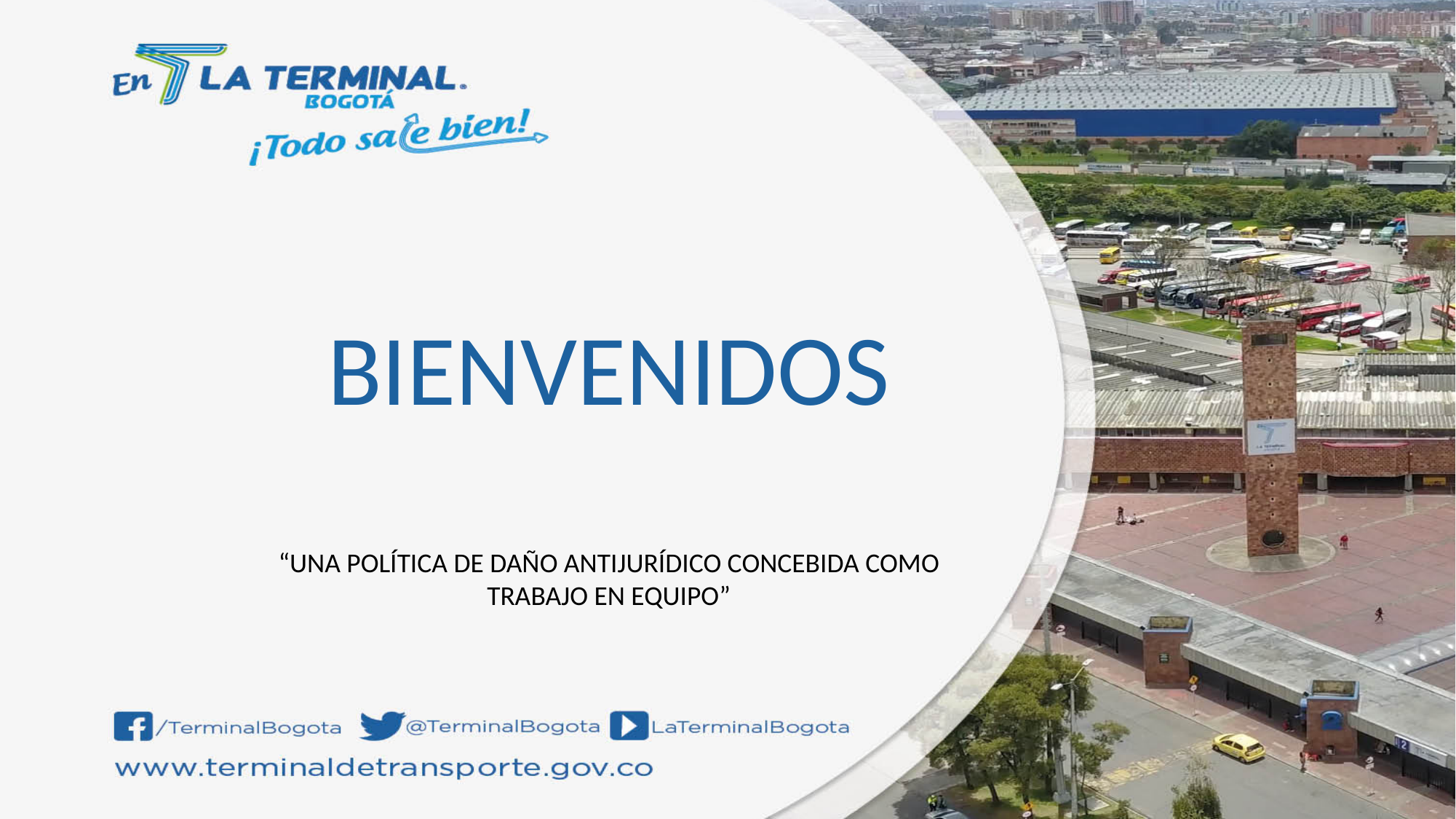

BIENVENIDOS

“UNA POLÍTICA DE DAÑO ANTIJURÍDICO CONCEBIDA COMO TRABAJO EN EQUIPO”